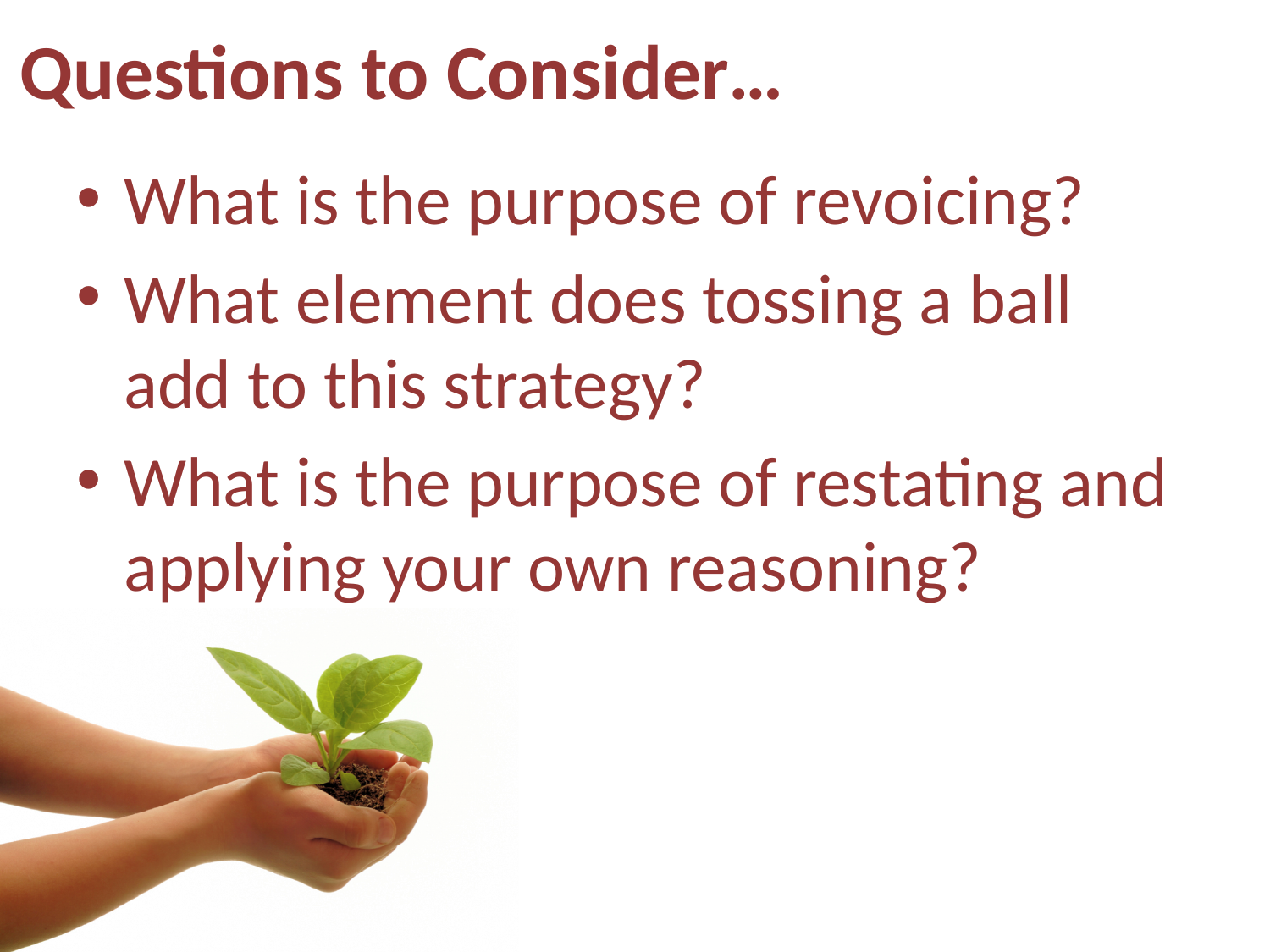

# Questions to Consider…
What is the purpose of revoicing?
What element does tossing a ball add to this strategy?
What is the purpose of restating and applying your own reasoning?